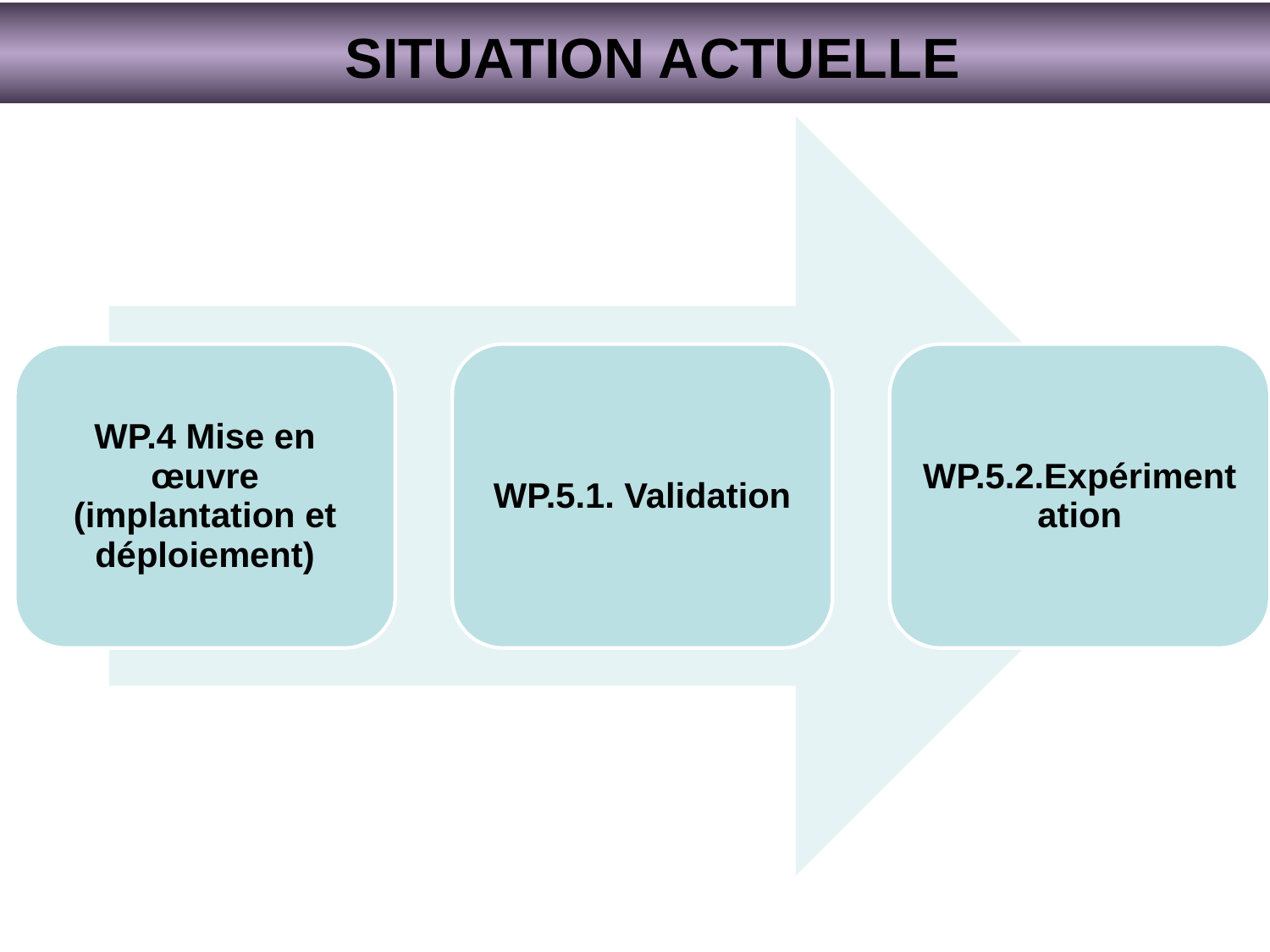

SITUATION ACTUELLE
WP.4 Mise en œuvre (implantation et déploiement)
WP.5.1. Validation
WP.5.2.Expérimentation

14 - 15 Décembre 2017
Fès, Maroc 	  	  3/29